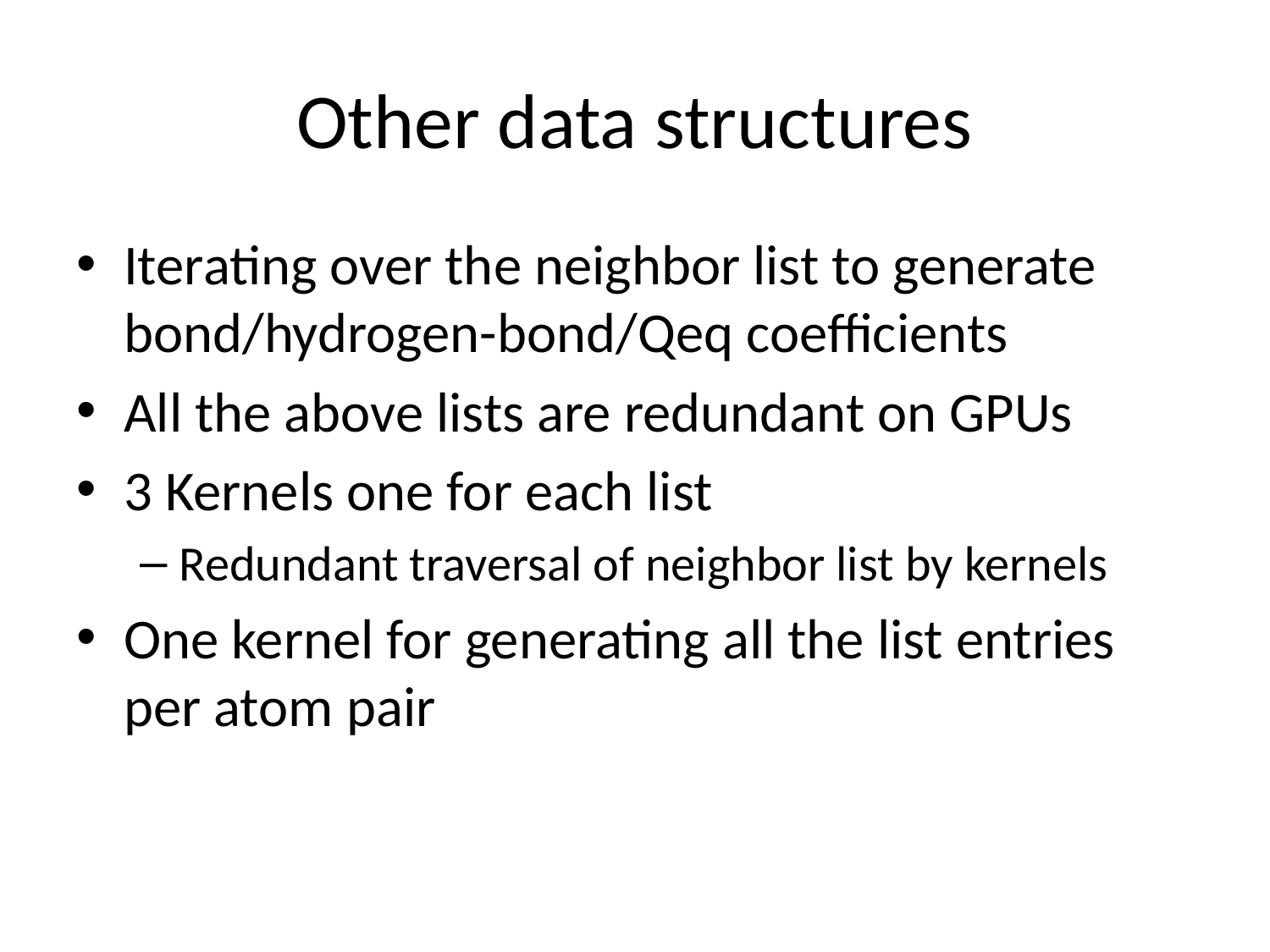

# Other data structures
Iterating over the neighbor list to generate bond/hydrogen-bond/Qeq coefficients
All the above lists are redundant on GPUs
3 Kernels one for each list
Redundant traversal of neighbor list by kernels
One kernel for generating all the list entries per atom pair